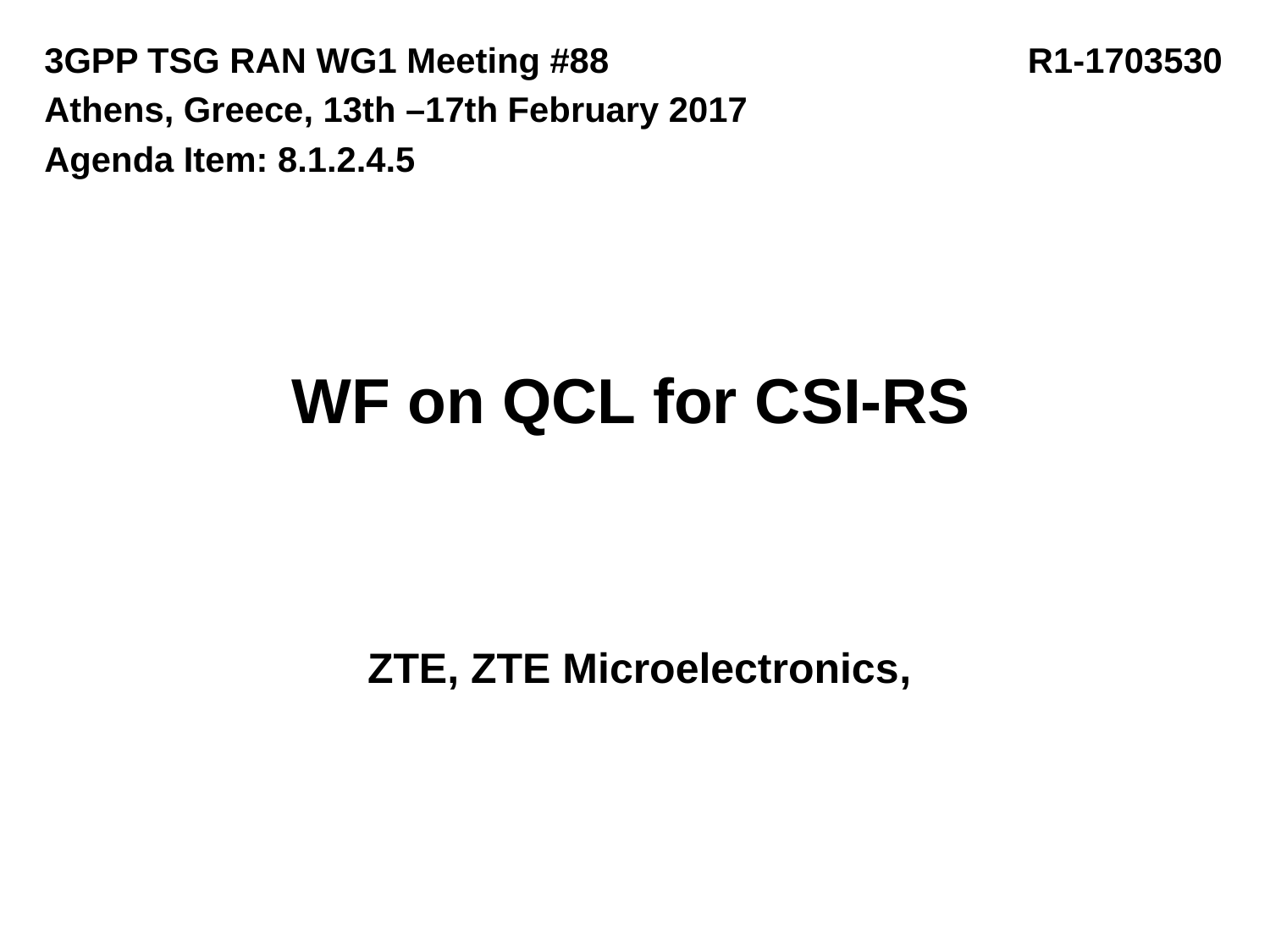

3GPP TSG RAN WG1 Meeting #88                                           R1-1703530
Athens, Greece, 13th –17th February 2017
Agenda Item: 8.1.2.4.5

# WF on QCL for CSI-RS
ZTE, ZTE Microelectronics,